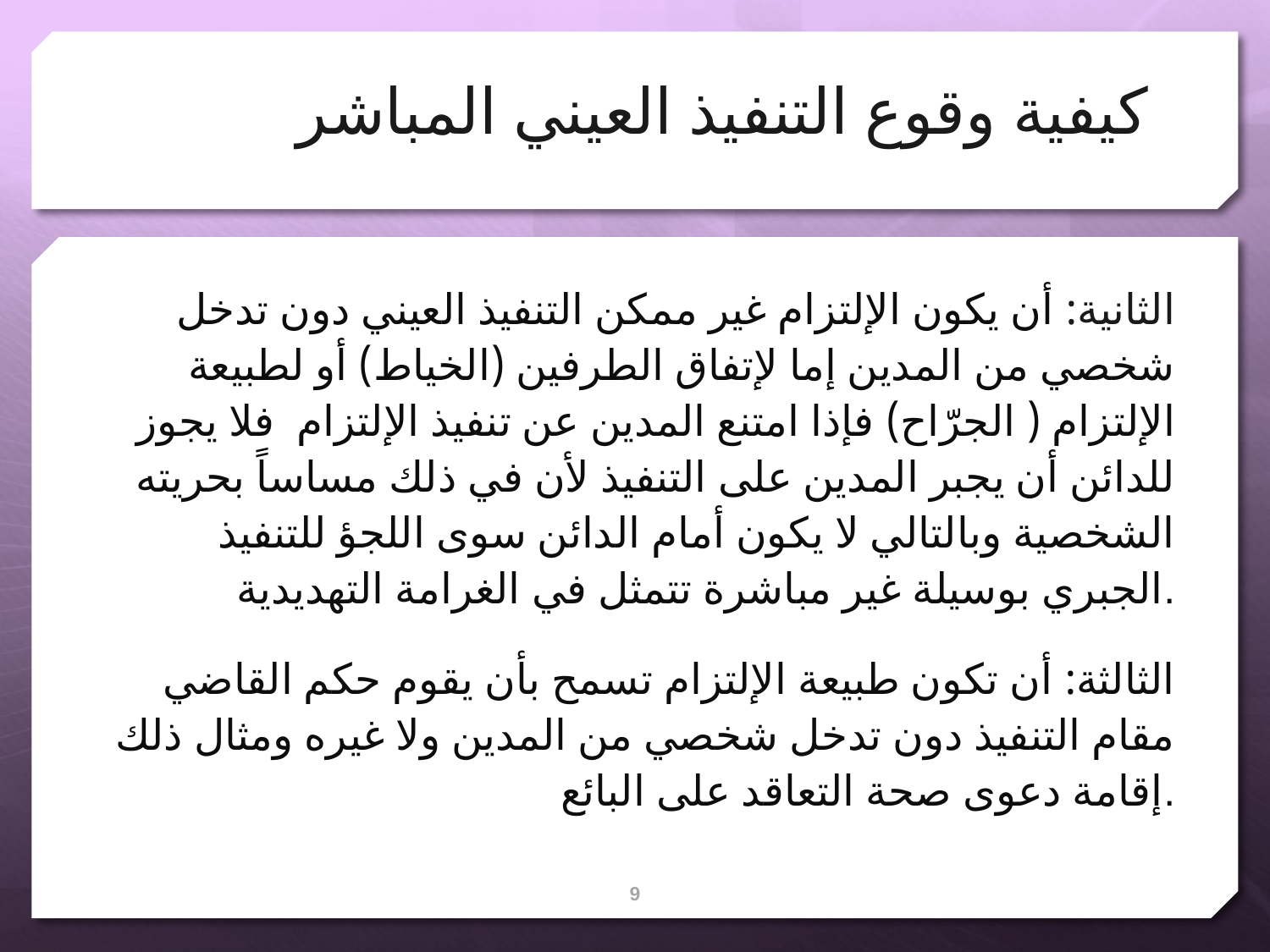

# كيفية وقوع التنفيذ العيني المباشر
الثانية: أن يكون الإلتزام غير ممكن التنفيذ العيني دون تدخل شخصي من المدين إما لإتفاق الطرفين (الخياط) أو لطبيعة الإلتزام ( الجرّاح) فإذا امتنع المدين عن تنفيذ الإلتزام  فلا يجوز للدائن أن يجبر المدين على التنفيذ لأن في ذلك مساساً بحريته الشخصية وبالتالي لا يكون أمام الدائن سوى اللجؤ للتنفيذ الجبري بوسيلة غير مباشرة تتمثل في الغرامة التهديدية.
الثالثة: أن تكون طبيعة الإلتزام تسمح بأن يقوم حكم القاضي مقام التنفيذ دون تدخل شخصي من المدين ولا غيره ومثال ذلك إقامة دعوى صحة التعاقد على البائع.
9